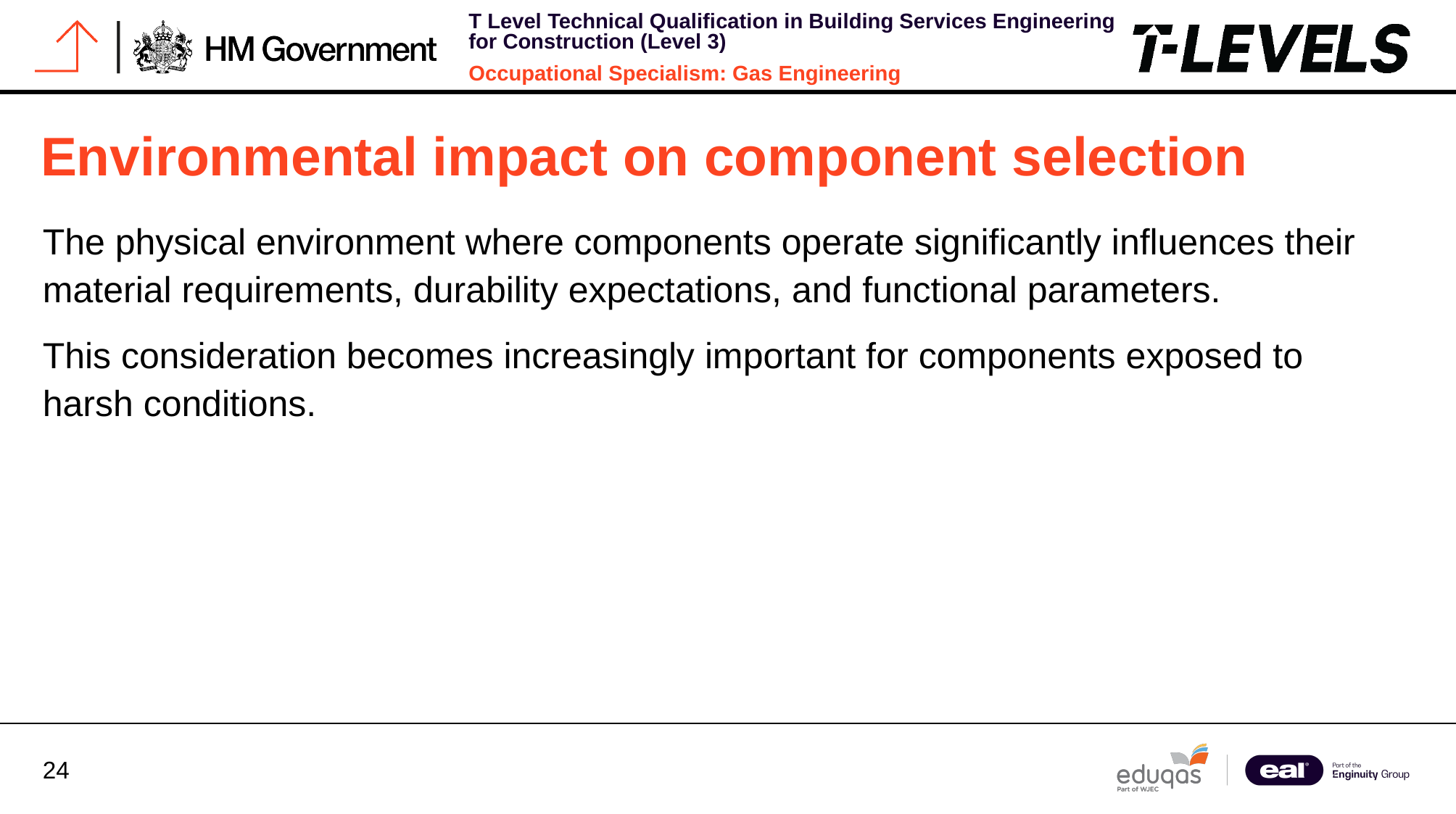

# Environmental impact on component selection
The physical environment where components operate significantly influences their material requirements, durability expectations, and functional parameters.
This consideration becomes increasingly important for components exposed to harsh conditions.